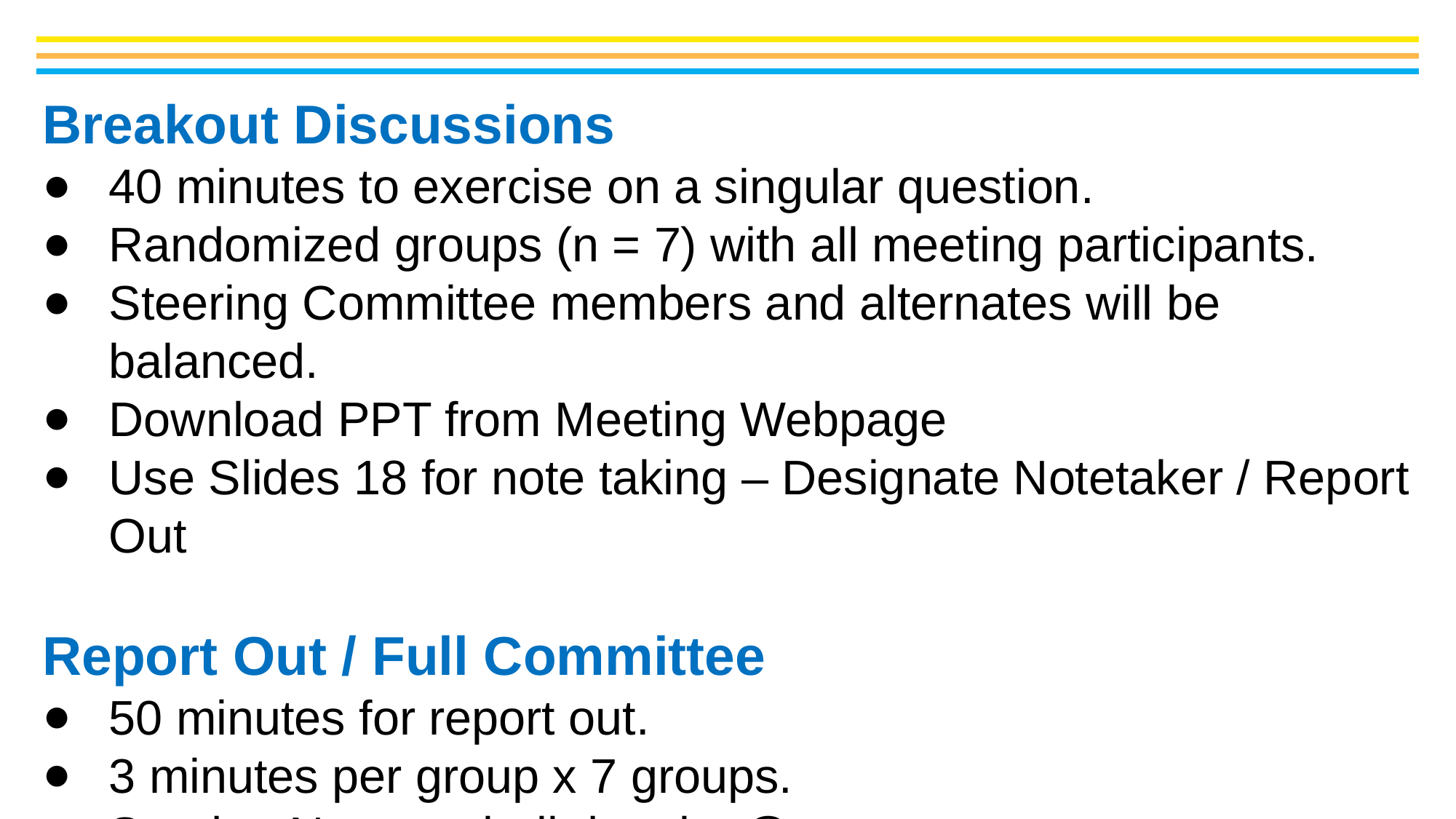

Breakout Discussions
40 minutes to exercise on a singular question.
Randomized groups (n = 7) with all meeting participants.
Steering Committee members and alternates will be balanced.
Download PPT from Meeting Webpage
Use Slides 18 for note taking – Designate Notetaker / Report Out

Report Out / Full Committee
50 minutes for report out.
3 minutes per group x 7 groups.
Send to Notes to bell.douglas@epa.gov.
25 minutes for full discussion